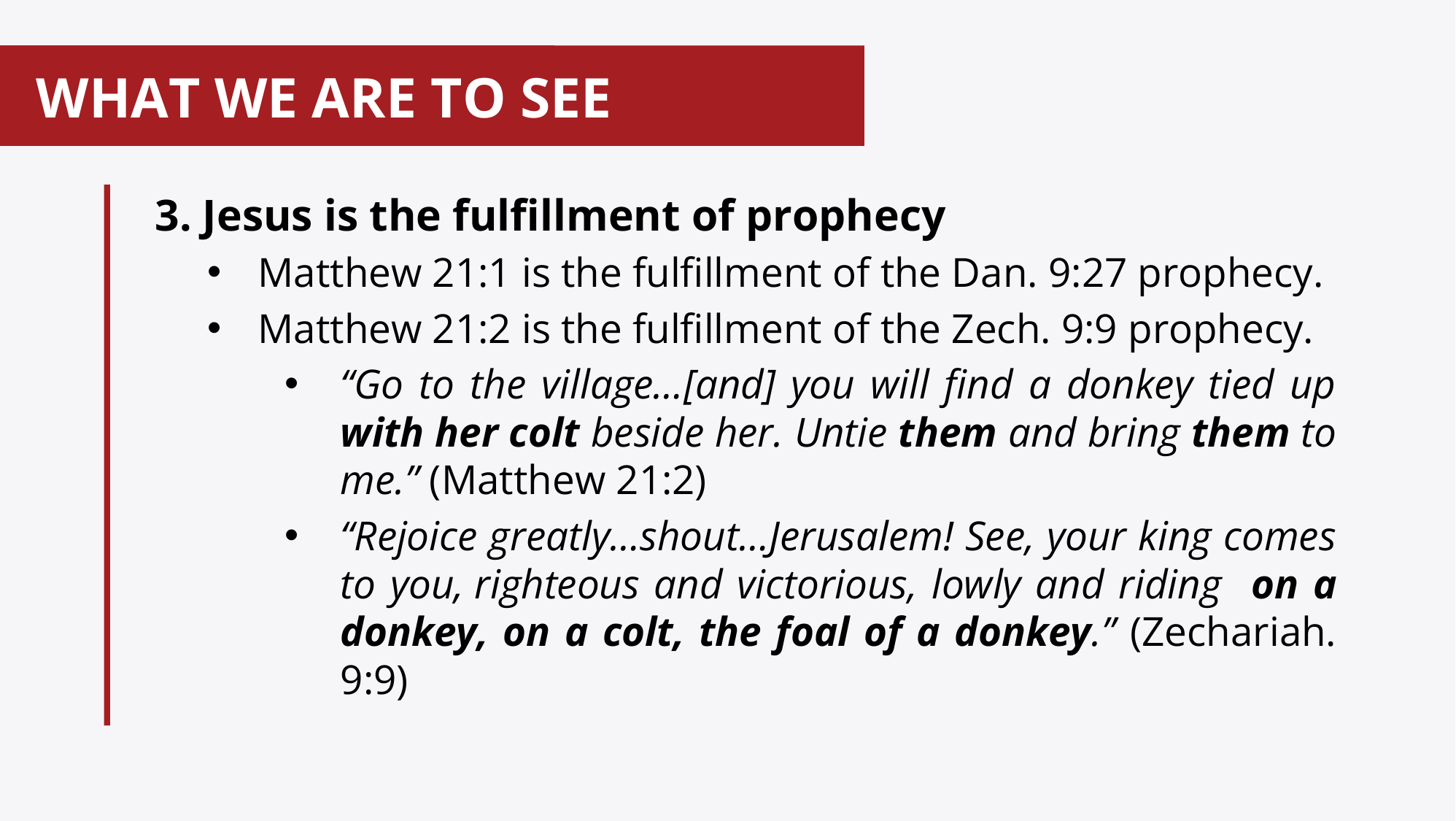

# WHAT WE ARE TO SEE
3. Jesus is the fulfillment of prophecy
Matthew 21:1 is the fulfillment of the Dan. 9:27 prophecy.
Matthew 21:2 is the fulfillment of the Zech. 9:9 prophecy.
“Go to the village…[and] you will find a donkey tied up with her colt beside her. Untie them and bring them to me.” (Matthew 21:2)
“Rejoice greatly…shout…Jerusalem! See, your king comes to you, righteous and victorious, lowly and riding  on a donkey, on a colt, the foal of a donkey.” (Zechariah. 9:9)